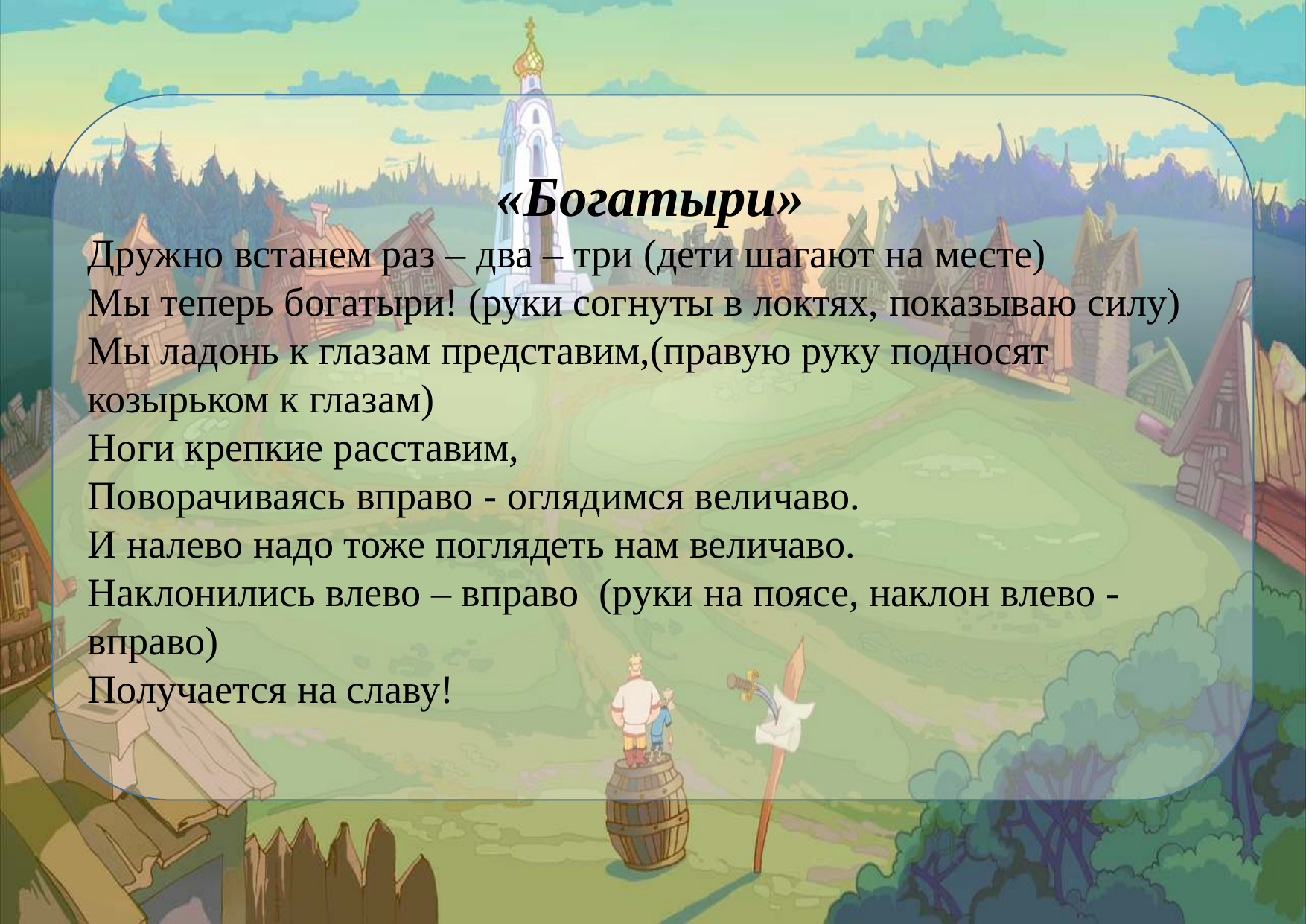

«Богатыри»
Дружно встанем раз – два – три (дети шагают на месте) 
Мы теперь богатыри! (руки согнуты в локтях, показываю силу) 
Мы ладонь к глазам представим,(правую руку подносят козырьком к глазам) 
Ноги крепкие расставим, 
Поворачиваясь вправо - оглядимся величаво.  
И налево надо тоже поглядеть нам величаво. 
Наклонились влево – вправо  (руки на поясе, наклон влево - вправо)
Получается на славу!